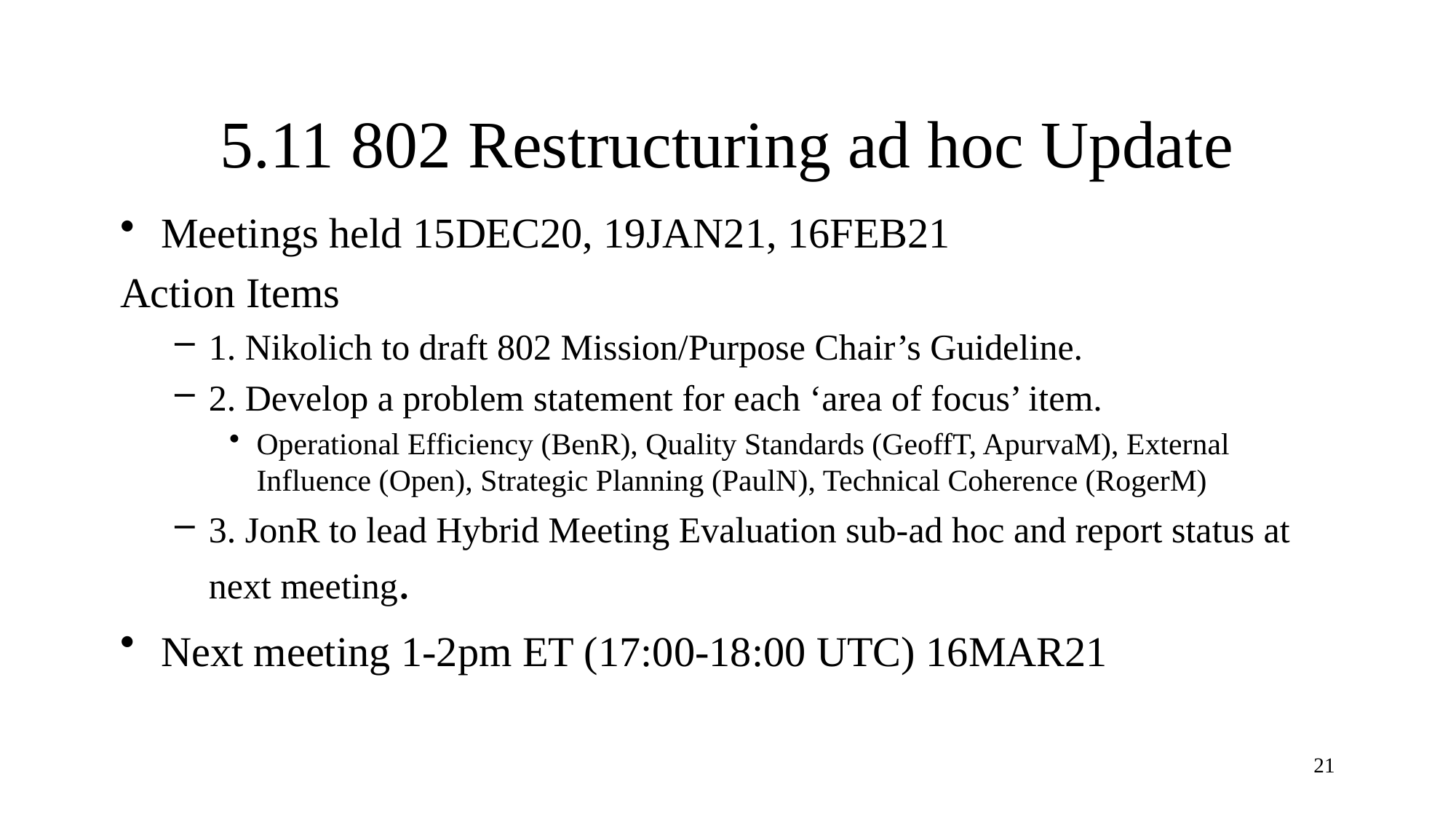

# 5.11 802 Restructuring ad hoc Update
Meetings held 15DEC20, 19JAN21, 16FEB21
Action Items
1. Nikolich to draft 802 Mission/Purpose Chair’s Guideline.
2. Develop a problem statement for each ‘area of focus’ item.
Operational Efficiency (BenR), Quality Standards (GeoffT, ApurvaM), External Influence (Open), Strategic Planning (PaulN), Technical Coherence (RogerM)
3. JonR to lead Hybrid Meeting Evaluation sub-ad hoc and report status at next meeting.
Next meeting 1-2pm ET (17:00-18:00 UTC) 16MAR21
21